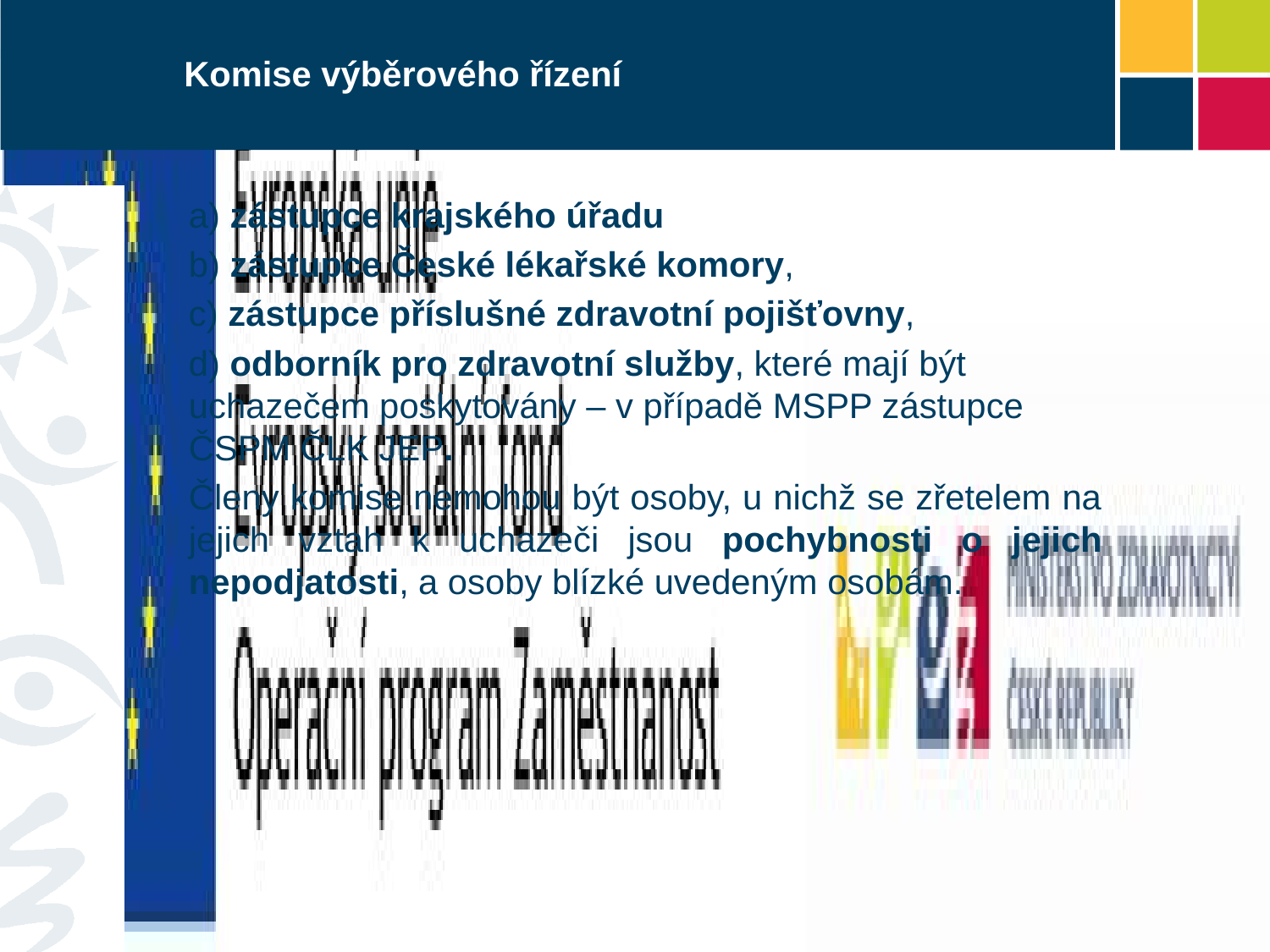

# Komise výběrového řízení
a) zástupce krajského úřadu
b) zástupce České lékařské komory,
c) zástupce příslušné zdravotní pojišťovny,
d) odborník pro zdravotní služby, které mají být uchazečem poskytovány – v případě MSPP zástupce ČSPM ČLK JEP.
Členy komise nemohou být osoby, u nichž se zřetelem na jejich vztah k uchazeči jsou pochybnosti o jejich nepodjatosti, a osoby blízké uvedeným osobám.